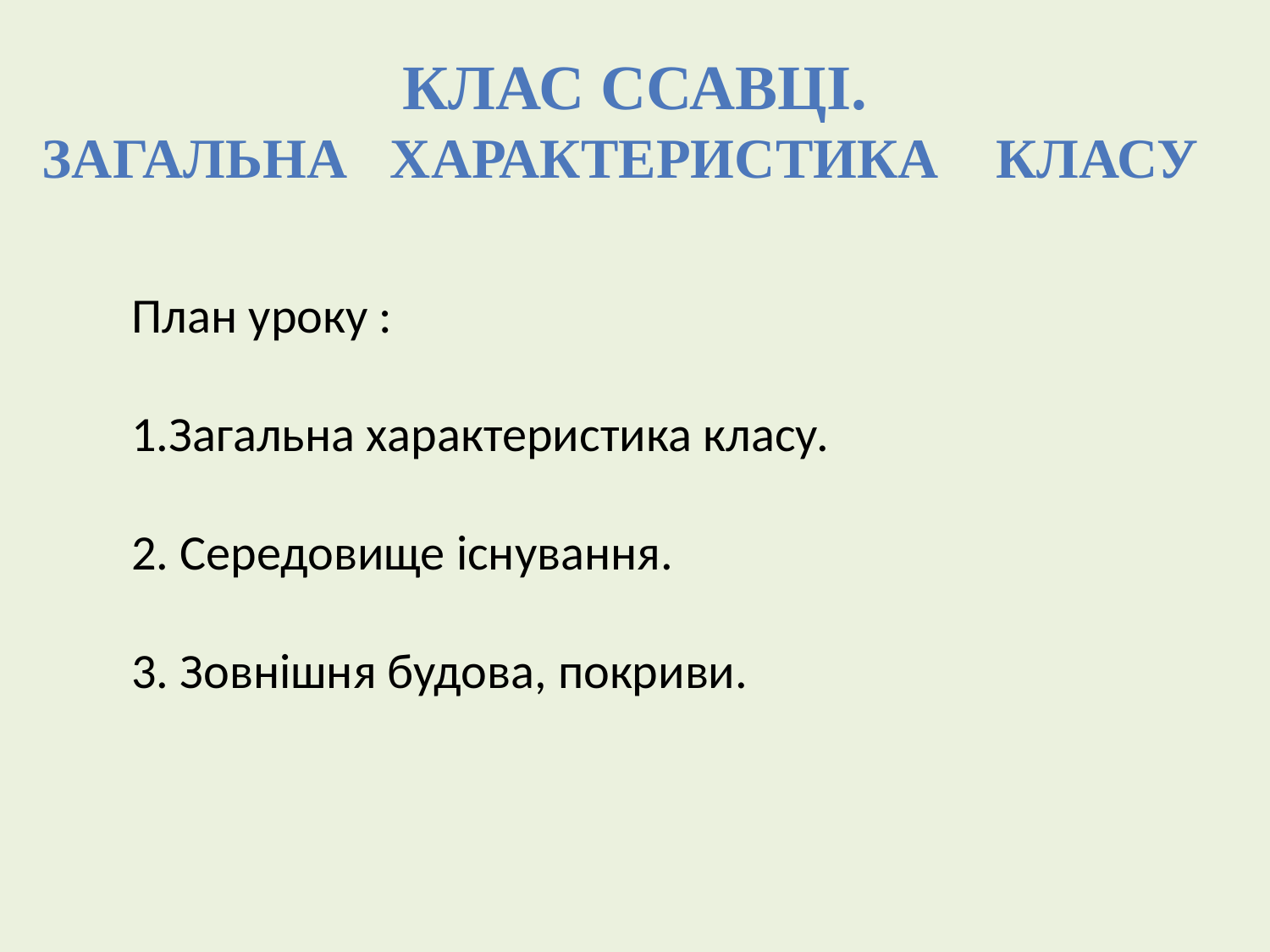

Клас Ссавці.
Загальна   характеристика    класу
План уроку :

1.Загальна характеристика класу.

2. Середовище існування.

3. Зовнішня будова, покриви.